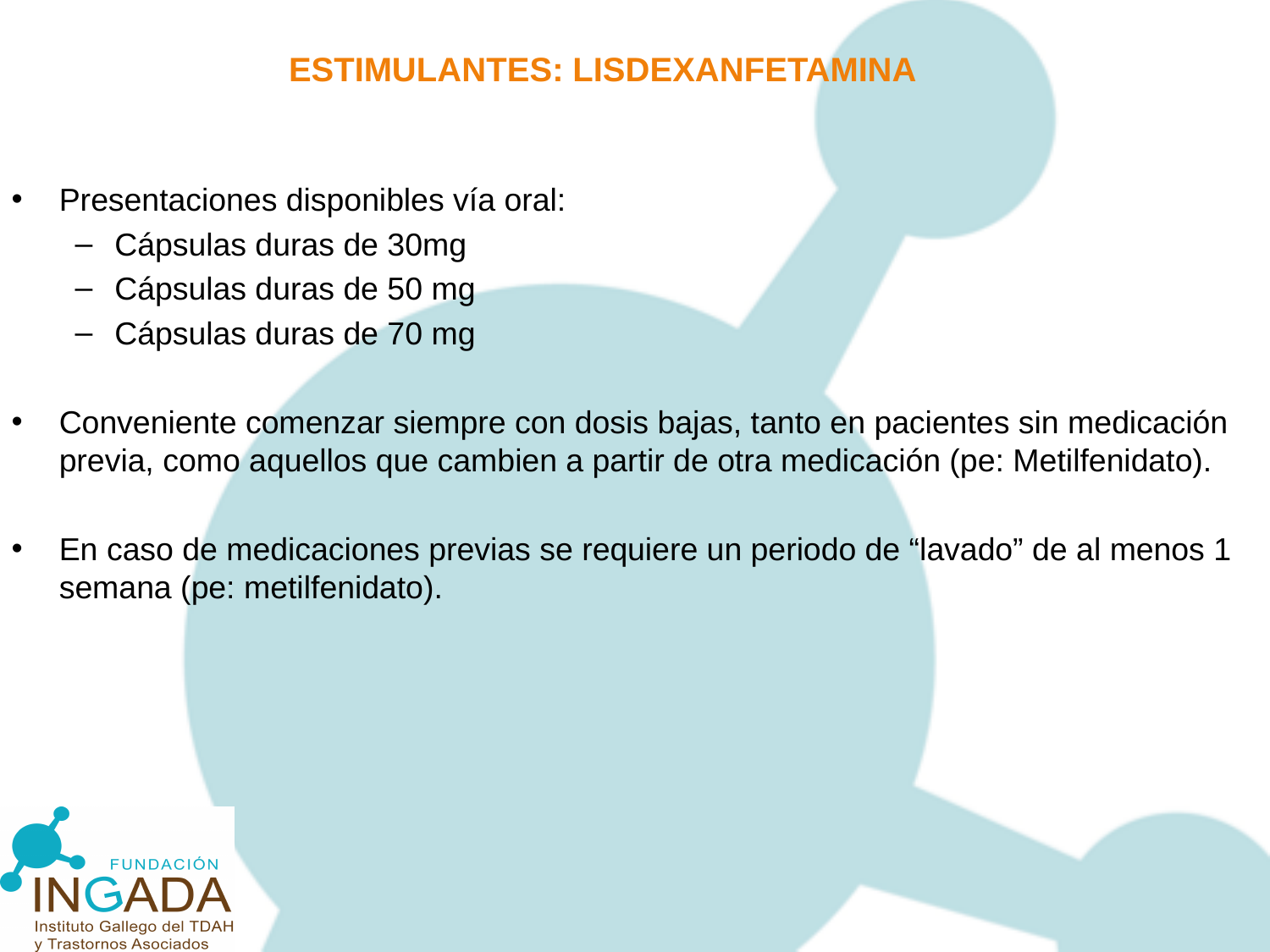

# ESTIMULANTES: LISDEXANFETAMINA

Presentaciones disponibles vía oral:
Cápsulas duras de 30mg
Cápsulas duras de 50 mg
Cápsulas duras de 70 mg

Conveniente comenzar siempre con dosis bajas, tanto en pacientes sin medicación previa, como aquellos que cambien a partir de otra medicación (pe: Metilfenidato).

En caso de medicaciones previas se requiere un periodo de “lavado” de al menos 1 semana (pe: metilfenidato).